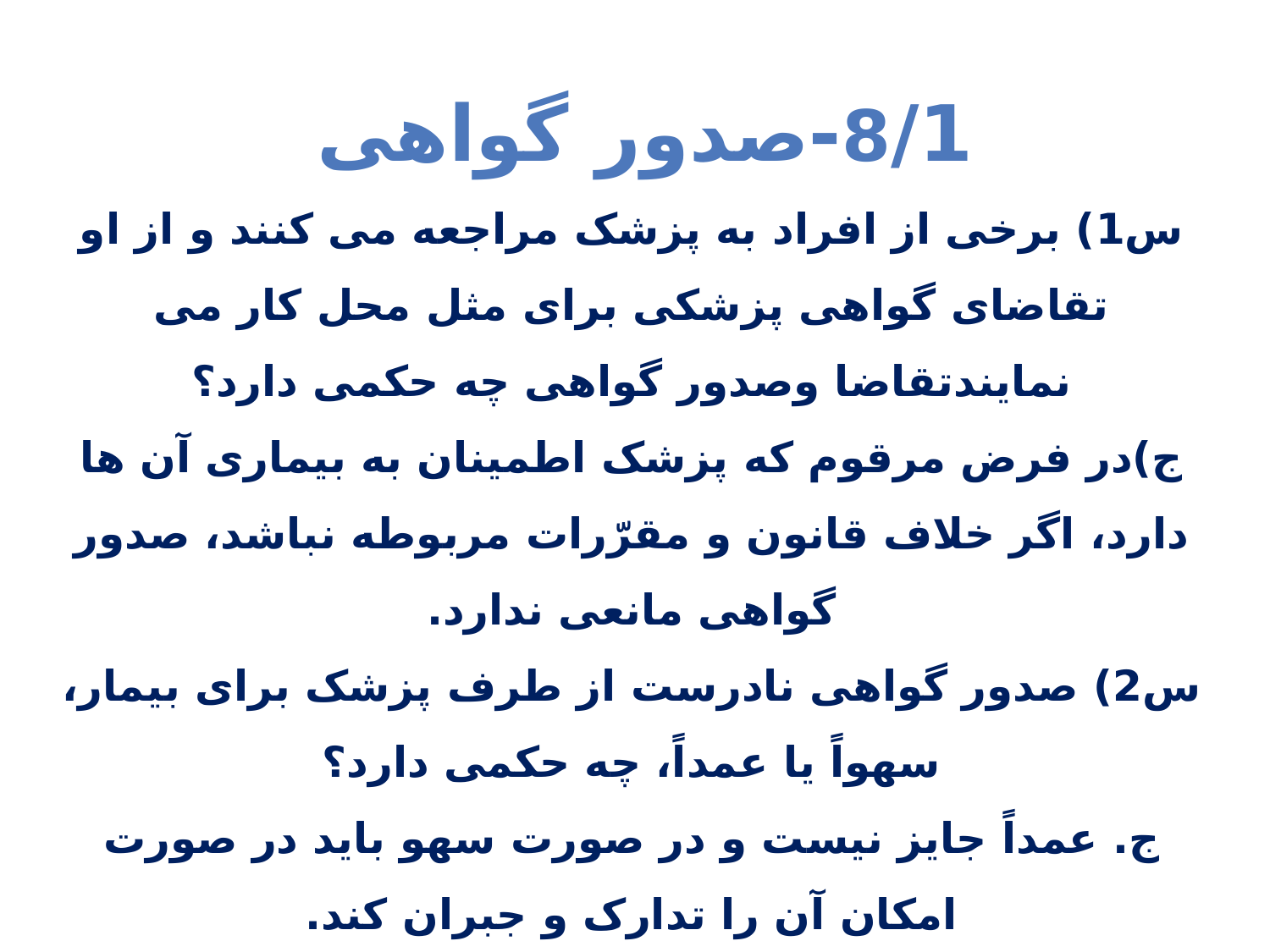

8/1-صدور گواهی
س1) برخی از افراد به پزشک مراجعه می کنند و از او تقاضای گواهی پزشکی برای مثل محل کار می نمایندتقاضا وصدور گواهی چه حکمی دارد؟
ج)در فرض مرقوم که پزشک اطمینان به بیماری آن ها دارد، اگر خلاف قانون و مقرّرات مربوطه نباشد، صدور گواهی مانعی ندارد.
س2) صدور گواهی نادرست از طرف پزشک برای بیمار، سهواً یا عمداً، چه حکمی دارد؟
ج. عمداً جایز نیست و در صورت سهو باید در صورت امکان آن را تدارک و جبران کند.